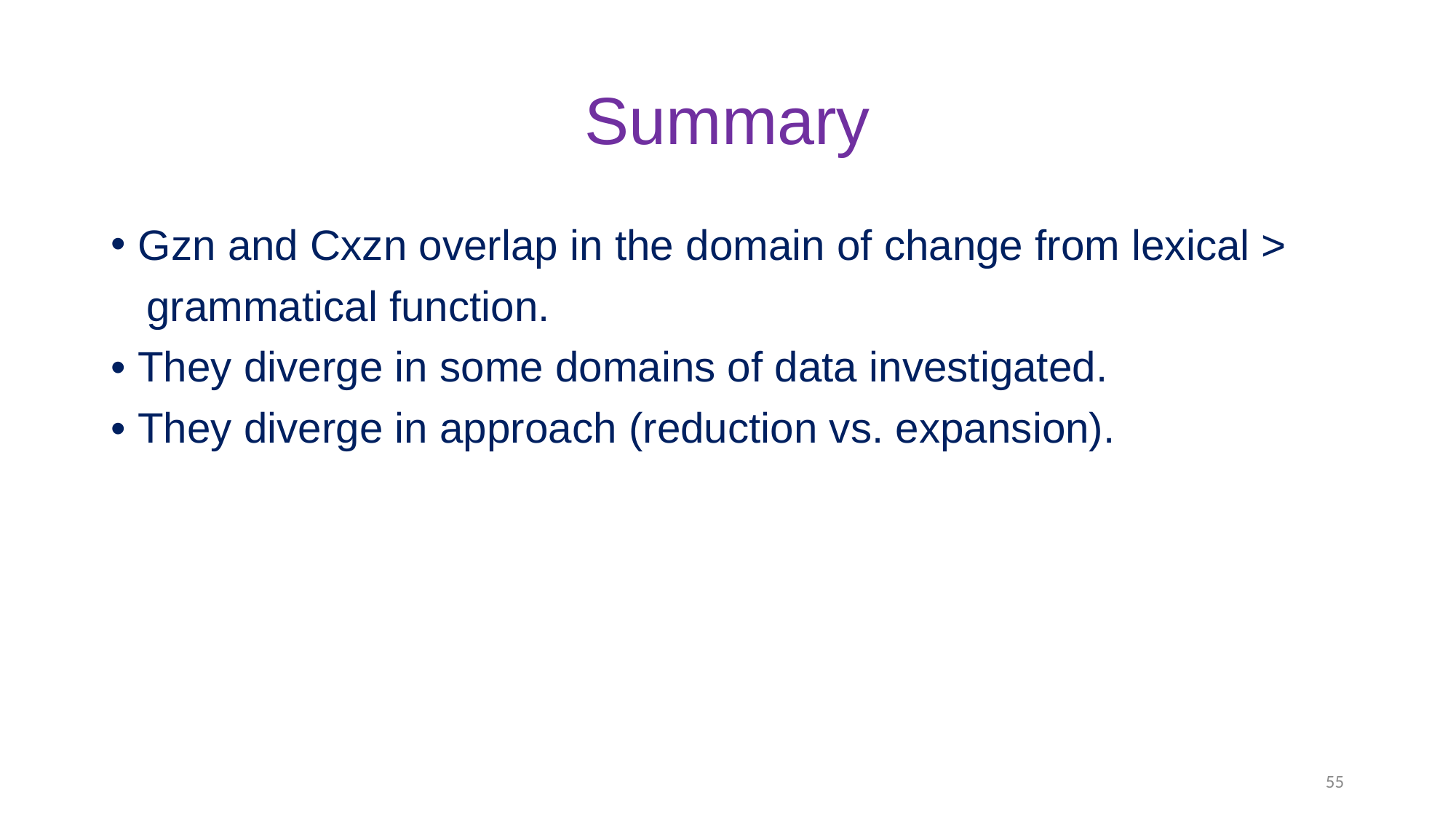

# Summary
Gzn and Cxzn overlap in the domain of change from lexical >
   grammatical function.
• They diverge in some domains of data investigated.
• They diverge in approach (reduction vs. expansion).

55